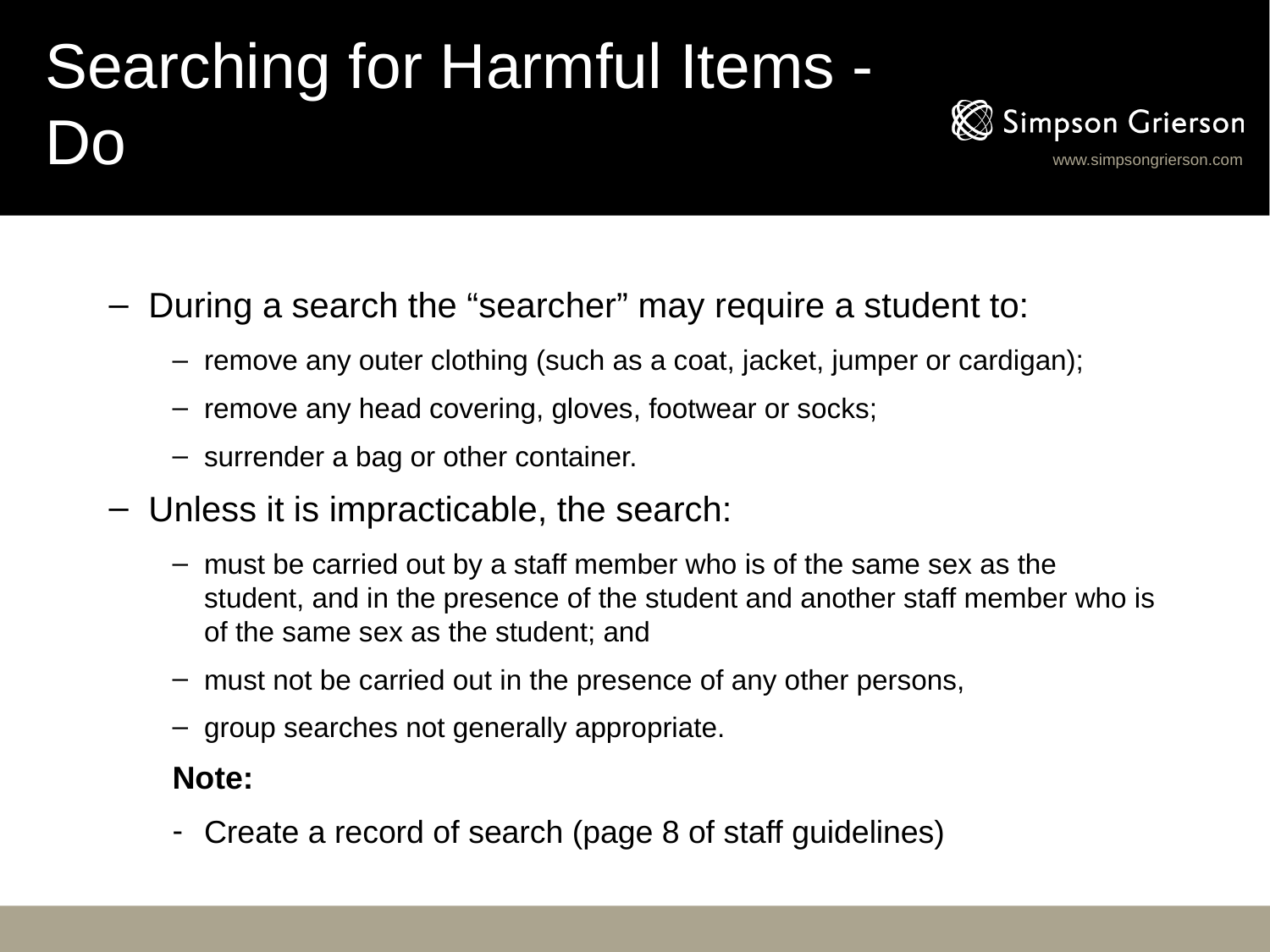

# Searching for Harmful Items - Do
During a search the “searcher” may require a student to:
remove any outer clothing (such as a coat, jacket, jumper or cardigan);
remove any head covering, gloves, footwear or socks;
surrender a bag or other container.
Unless it is impracticable, the search:
must be carried out by a staff member who is of the same sex as the student, and in the presence of the student and another staff member who is of the same sex as the student; and
must not be carried out in the presence of any other persons,
group searches not generally appropriate.
Note:
Create a record of search (page 8 of staff guidelines)